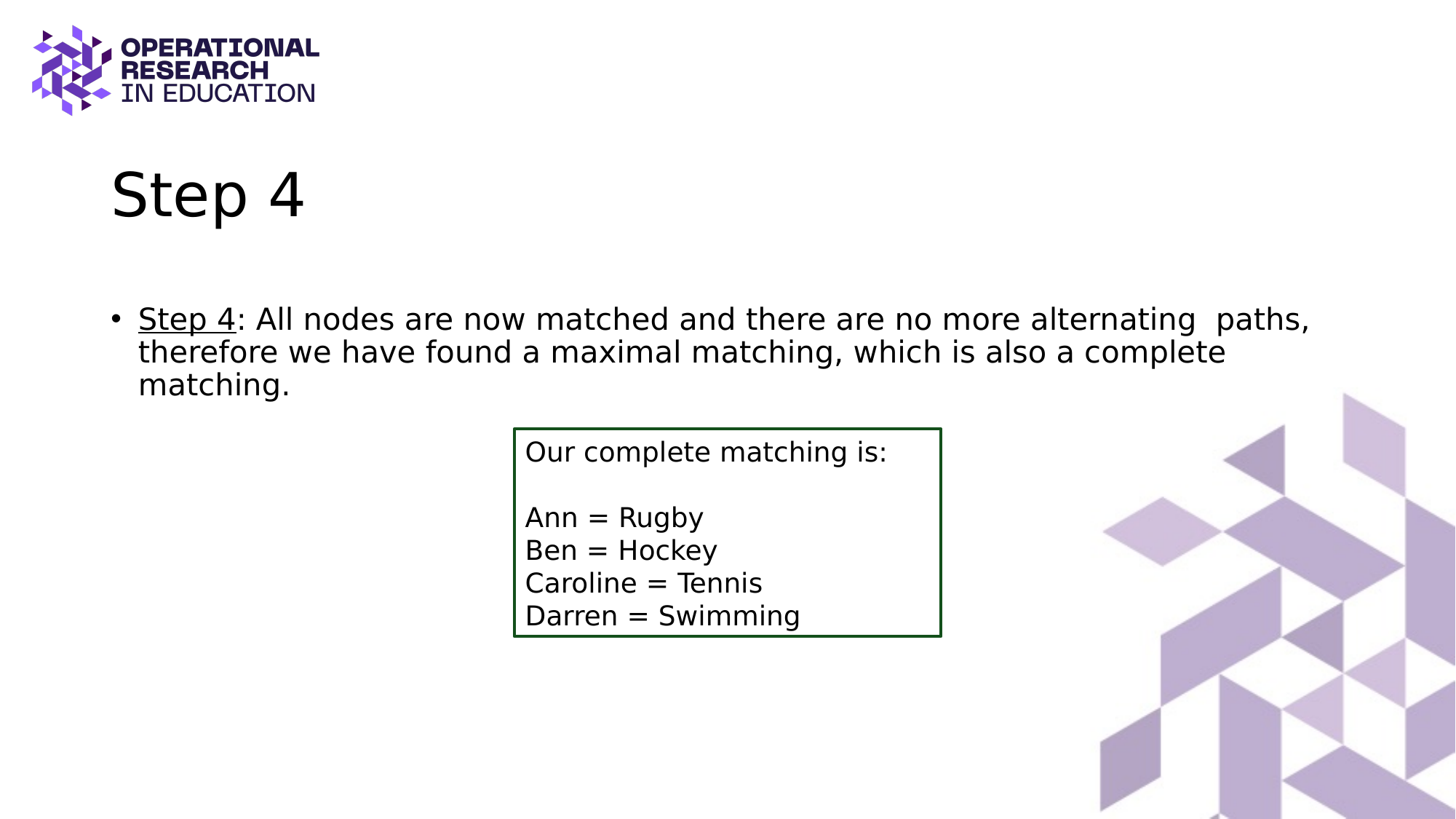

# Step 4
Step 4: All nodes are now matched and there are no more alternating  paths, therefore we have found a maximal matching, which is also a complete matching.

Our complete matching is:

Ann = Rugby
Ben = Hockey
Caroline = Tennis
Darren = Swimming